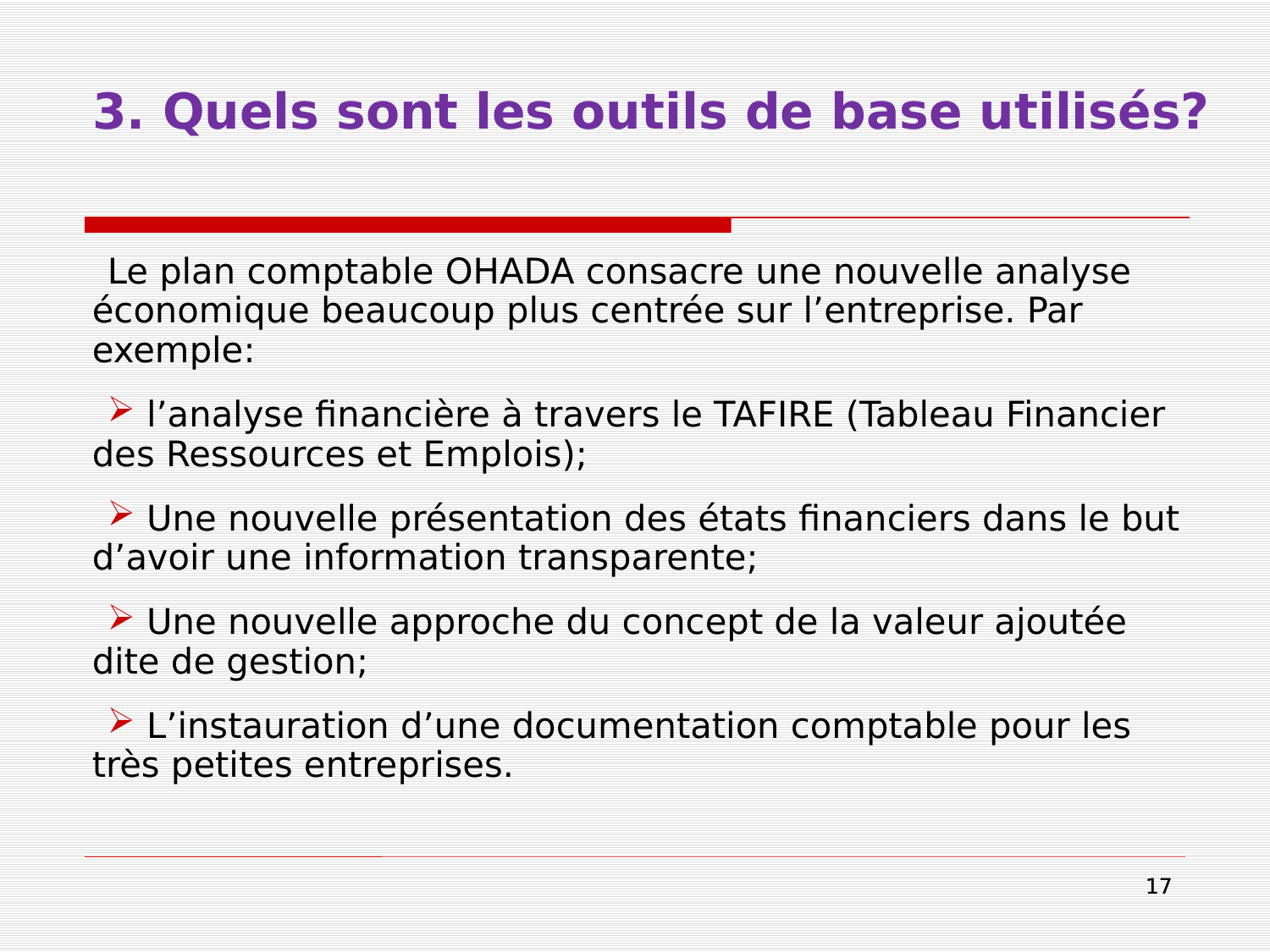

# 3. Quels sont les outils de base utilisés?
Le plan comptable OHADA consacre une nouvelle analyse économique beaucoup plus centrée sur l’entreprise. Par exemple:
 l’analyse financière à travers le TAFIRE (Tableau Financier des Ressources et Emplois);
 Une nouvelle présentation des états financiers dans le but d’avoir une information transparente;
 Une nouvelle approche du concept de la valeur ajoutée dite de gestion;
 L’instauration d’une documentation comptable pour les très petites entreprises.

17
17